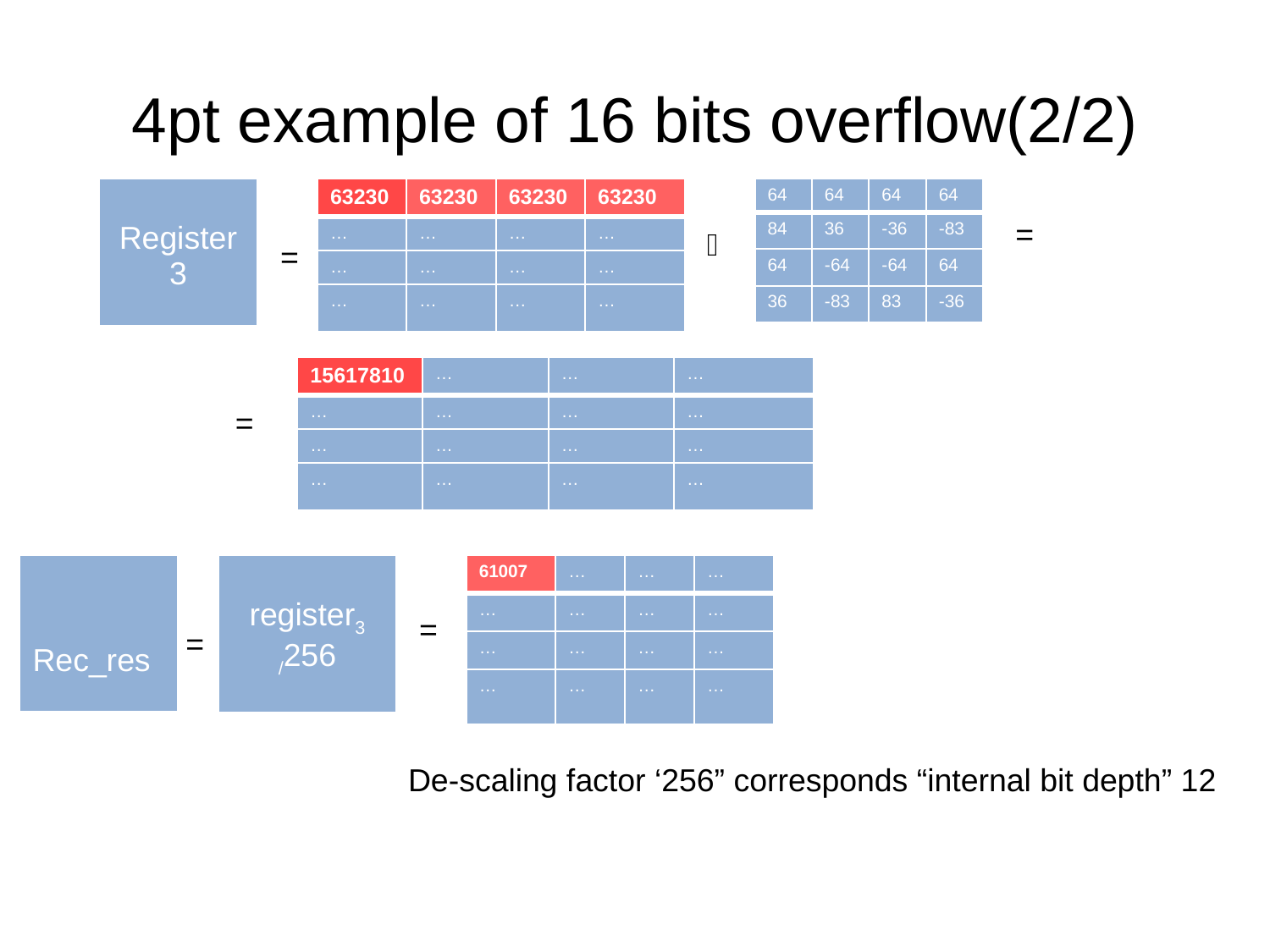

# 4pt example of 16 bits overflow(2/2)
| Register3 |
| --- |
| 63230 | 63230 | 63230 | 63230 |
| --- | --- | --- | --- |
| … | … | … | … |
| … | … | … | … |
| … | … | … | … |
| 64 | 64 | 64 | 64 |
| --- | --- | --- | --- |
| 84 | 36 | -36 | -83 |
| 64 | -64 | -64 | 64 |
| 36 | -83 | 83 | -36 |
=
×
=
| 15617810 | … | … | … |
| --- | --- | --- | --- |
| … | … | … | … |
| … | … | … | … |
| … | … | … | … |
=
| Rec\_res |
| --- |
| register3 /256 |
| --- |
| 61007 | … | … | … |
| --- | --- | --- | --- |
| … | … | … | … |
| … | … | … | … |
| … | … | … | … |
=
=
De-scaling factor ‘256” corresponds “internal bit depth” 12